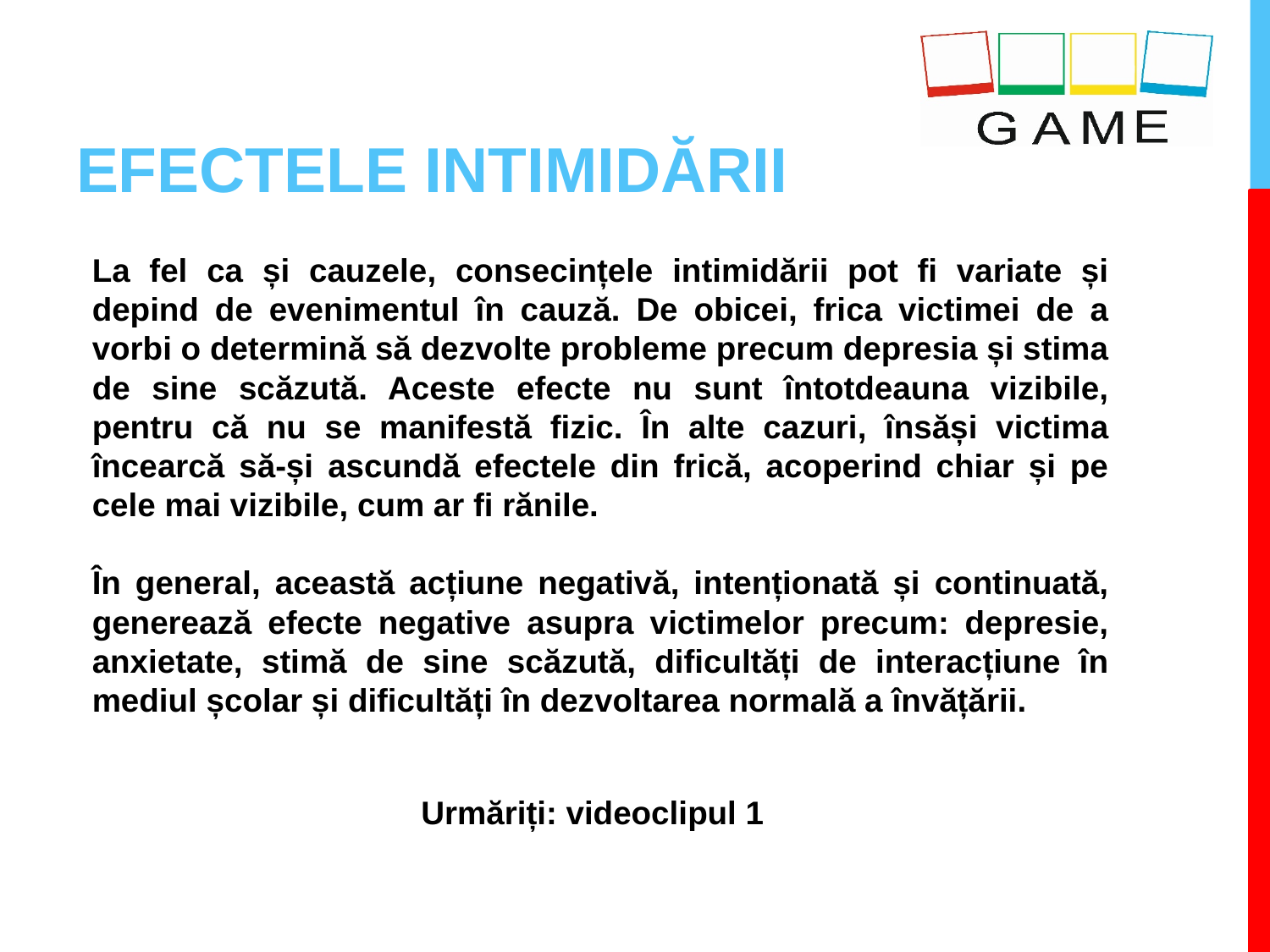

# EFECTELE INTIMIDĂRII
La fel ca și cauzele, consecințele intimidării pot fi variate și depind de evenimentul în cauză. De obicei, frica victimei de a vorbi o determină să dezvolte probleme precum depresia și stima de sine scăzută. Aceste efecte nu sunt întotdeauna vizibile, pentru că nu se manifestă fizic. În alte cazuri, însăși victima încearcă să-și ascundă efectele din frică, acoperind chiar și pe cele mai vizibile, cum ar fi rănile.

În general, această acțiune negativă, intenționată și continuată, generează efecte negative asupra victimelor precum: depresie, anxietate, stimă de sine scăzută, dificultăți de interacțiune în mediul școlar și dificultăți în dezvoltarea normală a învățării.

Urmăriți: videoclipul 1